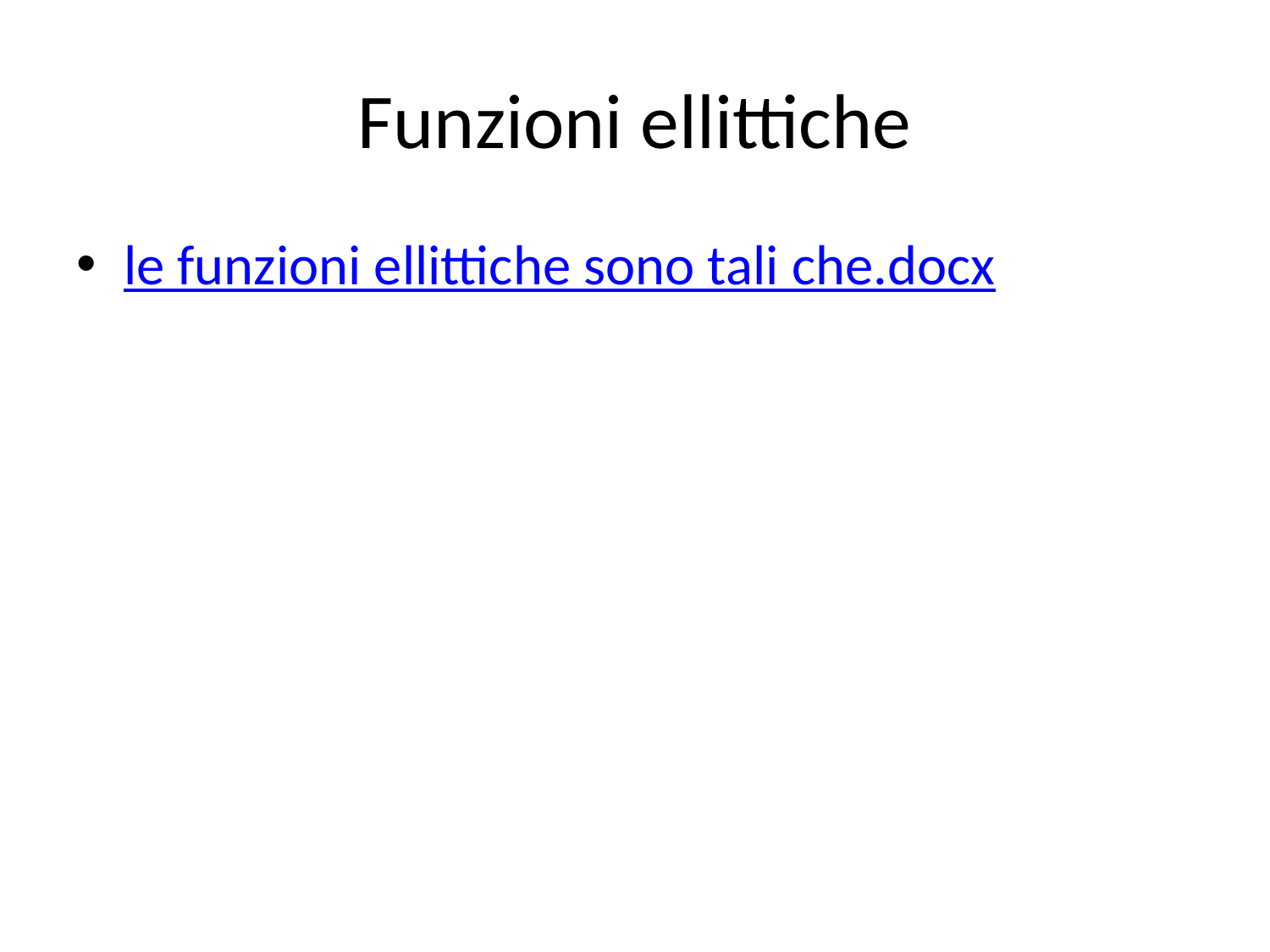

# Funzioni ellittiche
le funzioni ellittiche sono tali che.docx